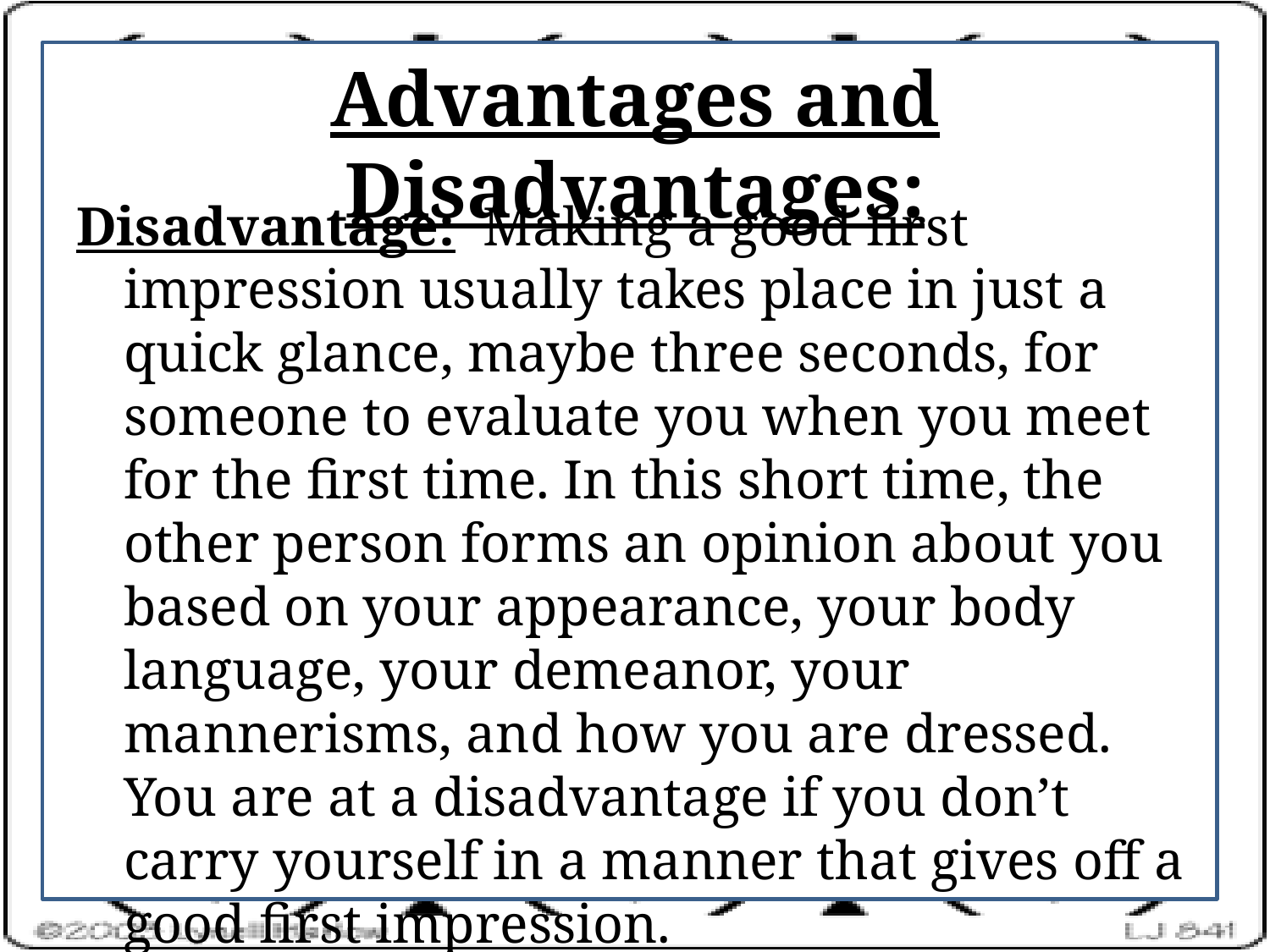

# Advantages and Disadvantages:

Disadvantage:  Making a good first impression usually takes place in just a quick glance, maybe three seconds, for someone to evaluate you when you meet for the first time. In this short time, the other person forms an opinion about you based on your appearance, your body language, your demeanor, your mannerisms, and how you are dressed.  You are at a disadvantage if you don’t carry yourself in a manner that gives off a good first impression.